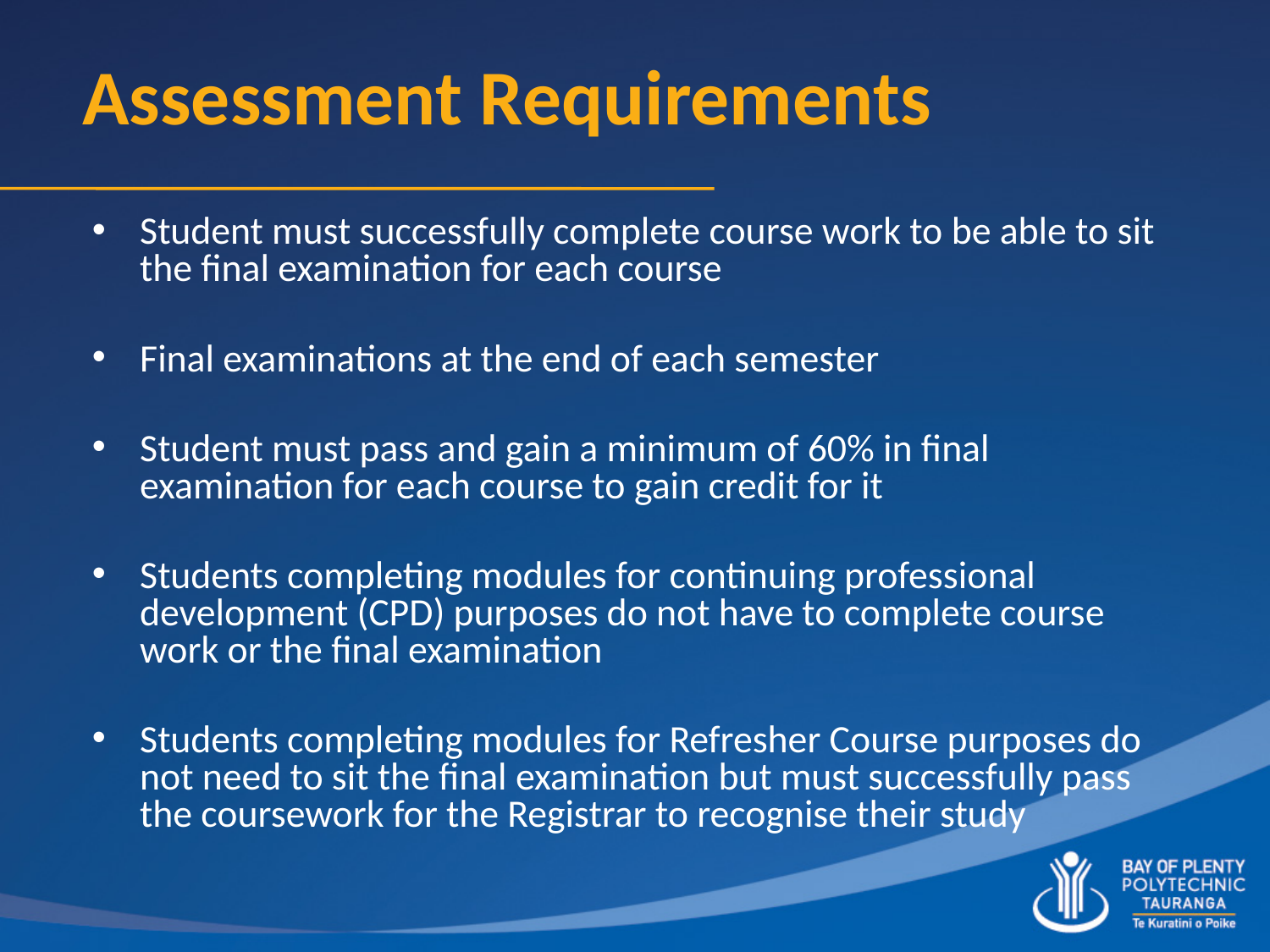

# Assessment Requirements
Student must successfully complete course work to be able to sit the final examination for each course

Final examinations at the end of each semester

Student must pass and gain a minimum of 60% in final examination for each course to gain credit for it

Students completing modules for continuing professional development (CPD) purposes do not have to complete course work or the final examination

Students completing modules for Refresher Course purposes do not need to sit the final examination but must successfully pass the coursework for the Registrar to recognise their study